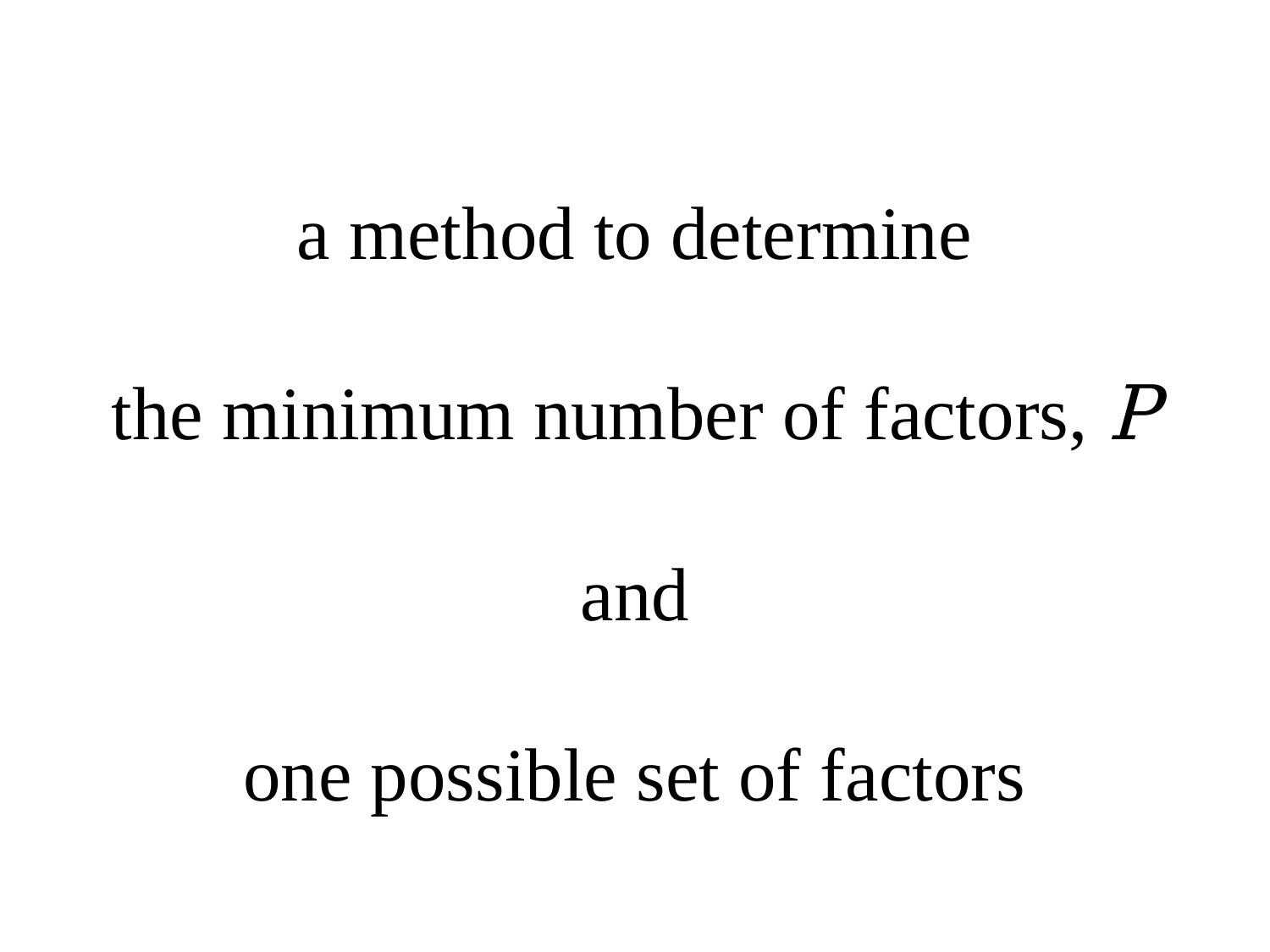

# a method to determine the minimum number of factors, P and one possible set of factors